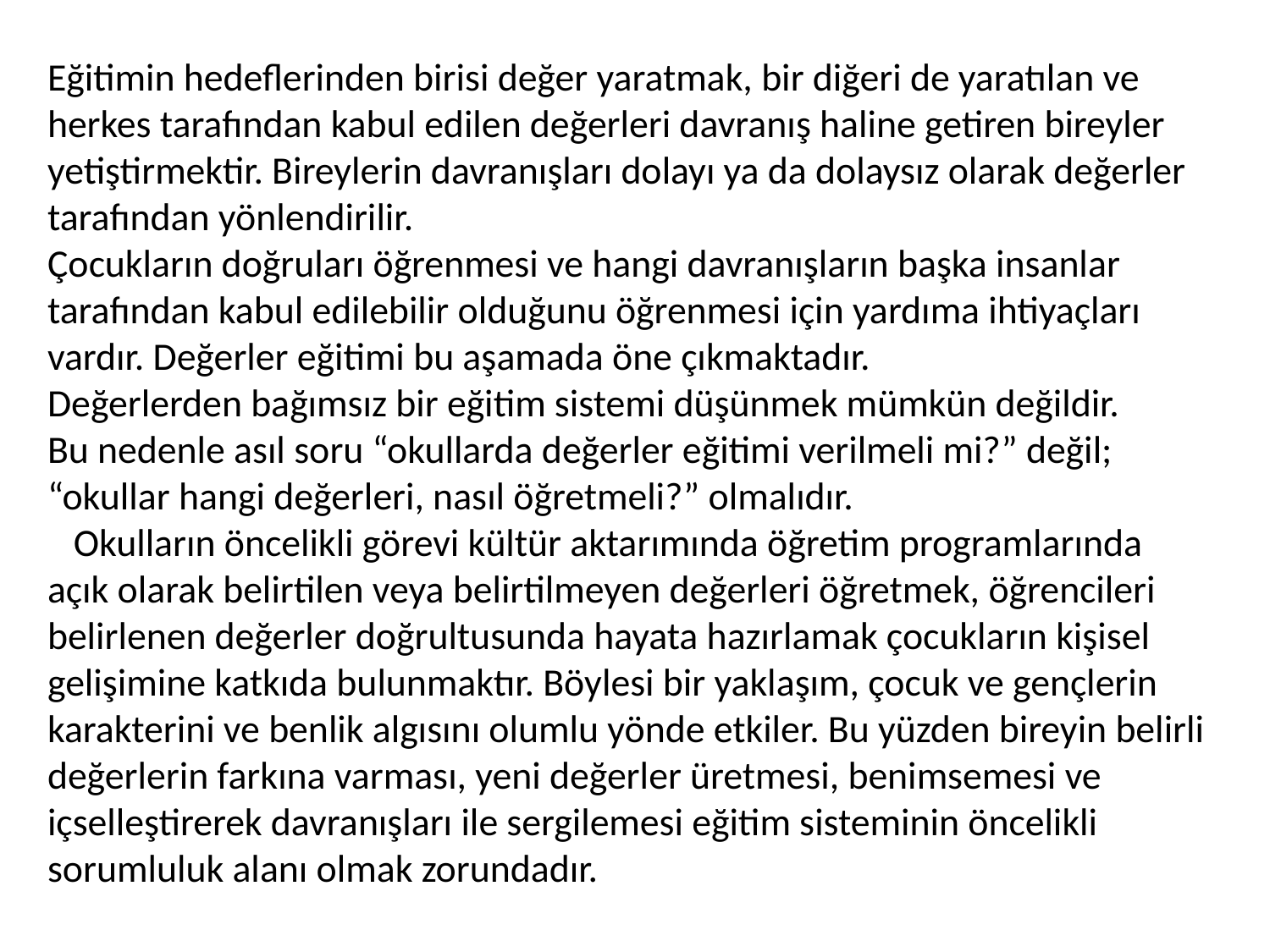

Eğitimin hedeflerinden birisi değer yaratmak, bir diğeri de yaratılan ve herkes tarafından kabul edilen değerleri davranış haline getiren bireyler yetiştirmektir. Bireylerin davranışları dolayı ya da dolaysız olarak değerler tarafından yönlendirilir.
Çocukların doğruları öğrenmesi ve hangi davranışların başka insanlar tarafından kabul edilebilir olduğunu öğrenmesi için yardıma ihtiyaçları vardır. Değerler eğitimi bu aşamada öne çıkmaktadır.
Değerlerden bağımsız bir eğitim sistemi düşünmek mümkün değildir.
Bu nedenle asıl soru “okullarda değerler eğitimi verilmeli mi?” değil; “okullar hangi değerleri, nasıl öğretmeli?” olmalıdır.
   Okulların öncelikli görevi kültür aktarımında öğretim programlarında açık olarak belirtilen veya belirtilmeyen değerleri öğretmek, öğrencileri belirlenen değerler doğrultusunda hayata hazırlamak çocukların kişisel gelişimine katkıda bulunmaktır. Böylesi bir yaklaşım, çocuk ve gençlerin karakterini ve benlik algısını olumlu yönde etkiler. Bu yüzden bireyin belirli değerlerin farkına varması, yeni değerler üretmesi, benimsemesi ve içselleştirerek davranışları ile sergilemesi eğitim sisteminin öncelikli sorumluluk alanı olmak zorundadır.